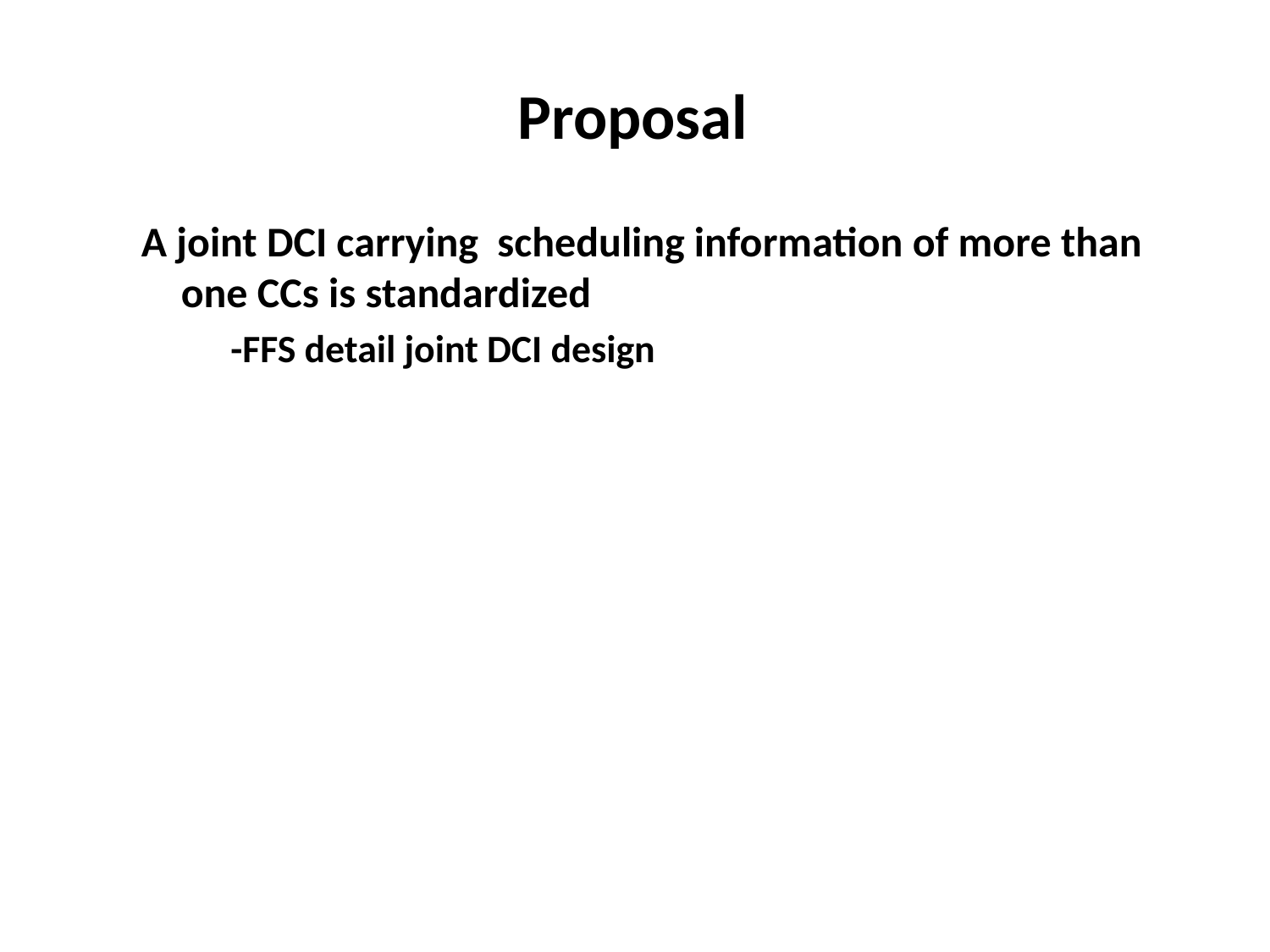

Proposal
A joint DCI carrying  scheduling information of more than one CCs is standardized
   -FFS detail joint DCI design